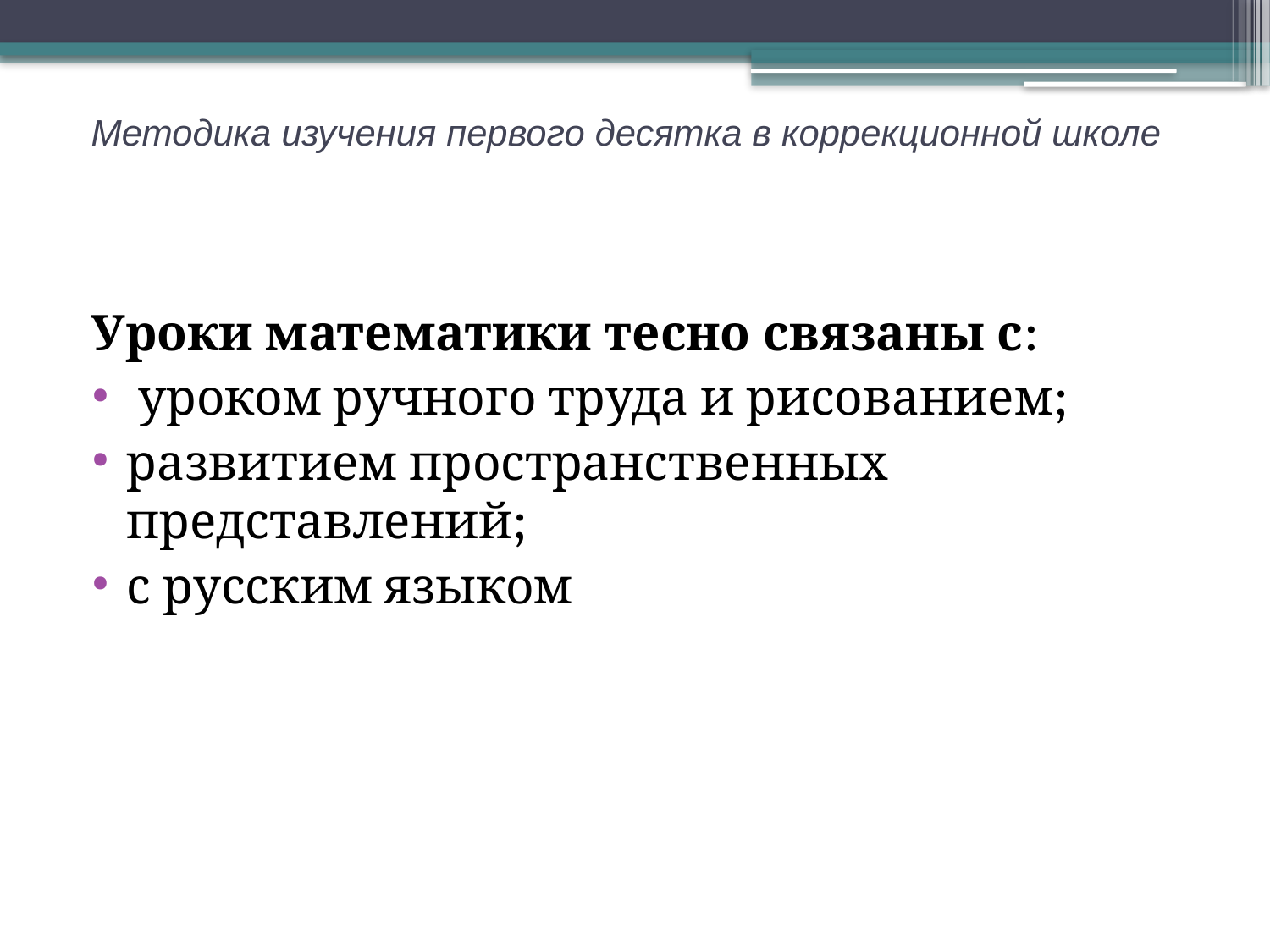

# Методика изучения первого десятка в коррекционной школе

Уроки математики тесно связаны с:
 уроком ручного труда и рисованием;
развитием пространственных представлений;
с русским языком